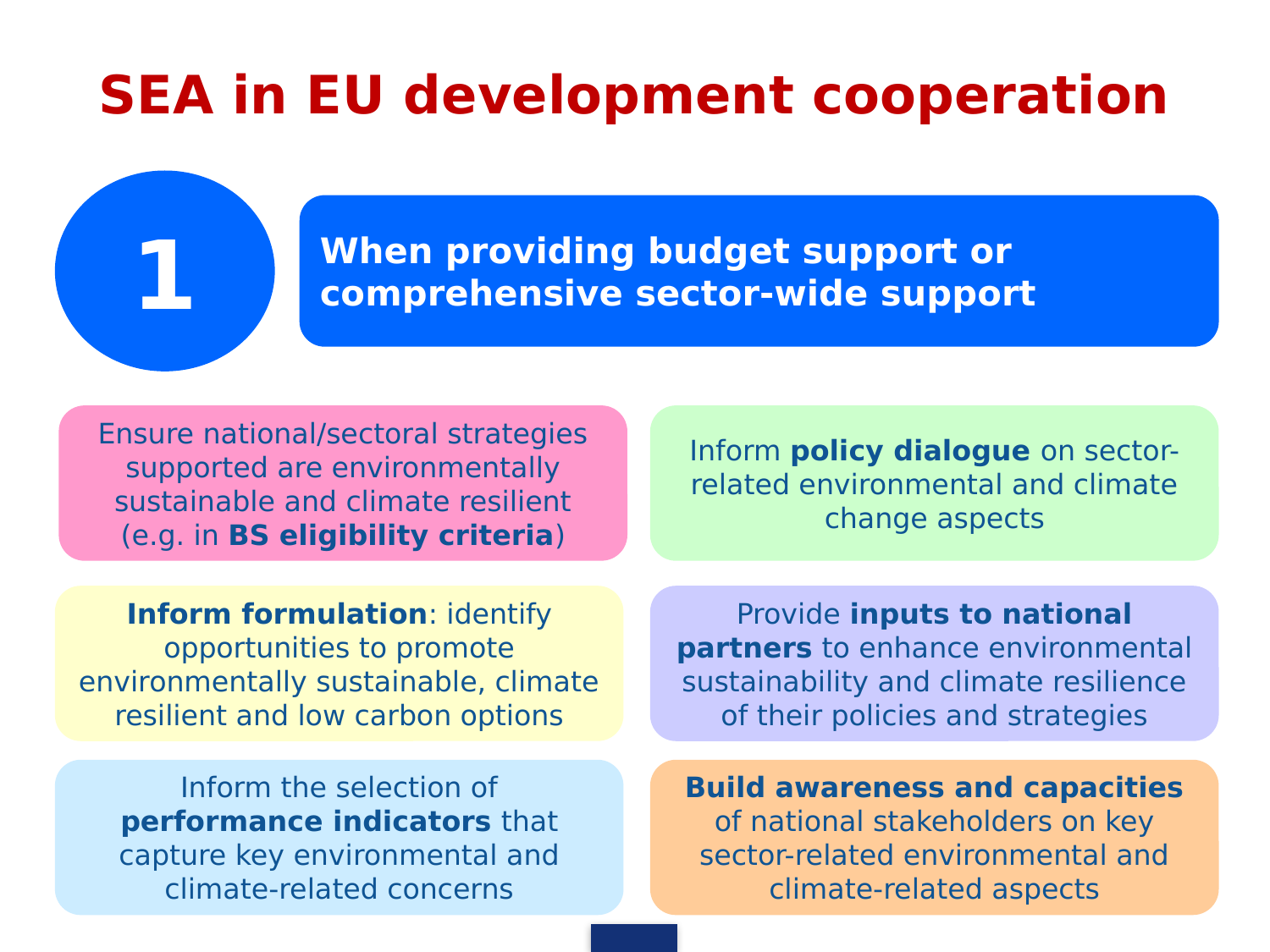

# SEA in EU development cooperation
1

When providing budget support or comprehensive sector-wide support
Ensure national/sectoral strategies supported are environmentally sustainable and climate resilient (e.g. in BS eligibility criteria)
Inform policy dialogue on sector-related environmental and climate change aspects
Inform formulation: identify opportunities to promote environmentally sustainable, climate resilient and low carbon options
Provide inputs to national partners to enhance environmental sustainability and climate resilience of their policies and strategies
Inform the selection of performance indicators that capture key environmental and climate-related concerns
Build awareness and capacities of national stakeholders on key sector-related environmental and climate-related aspects